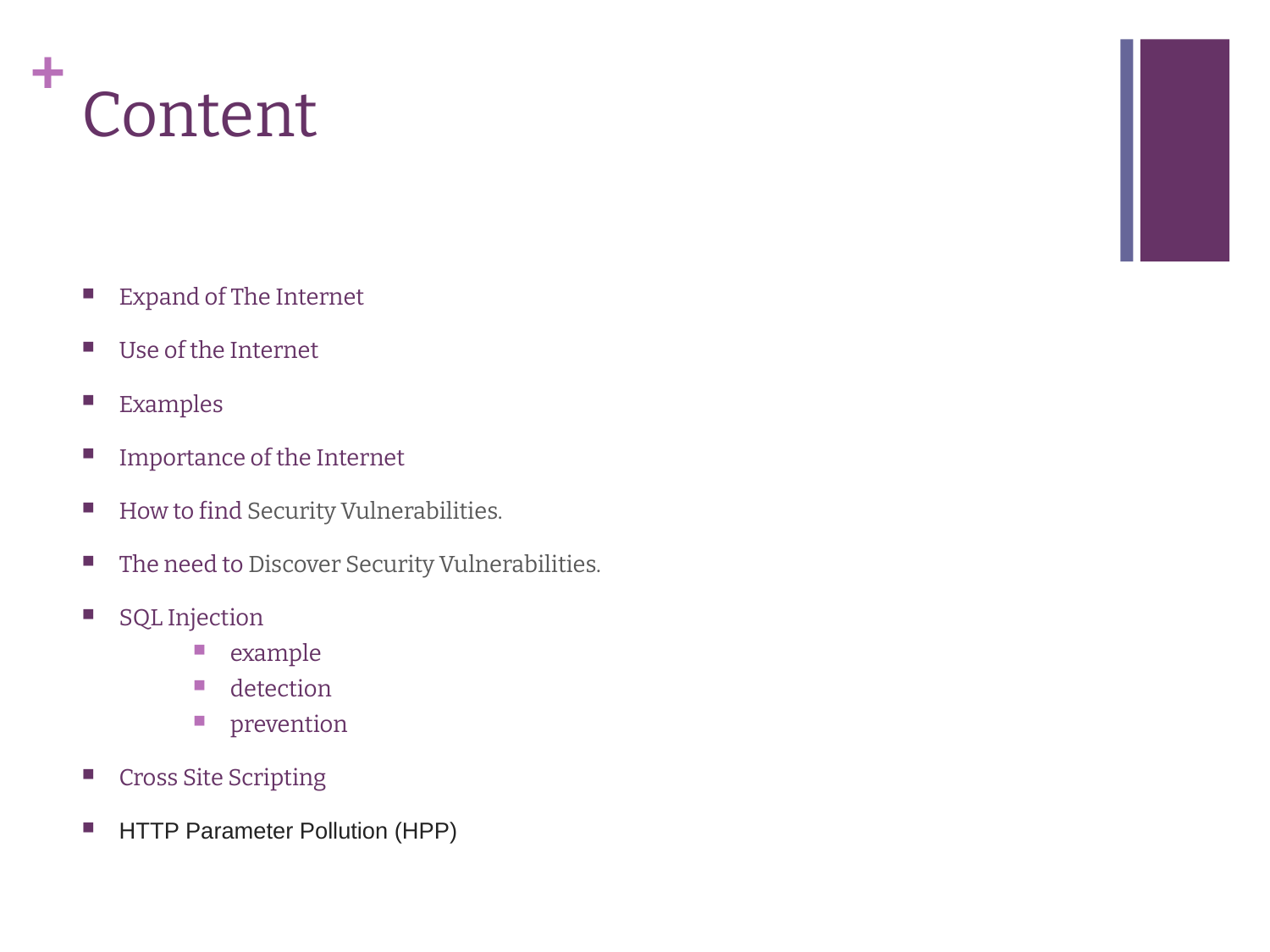

# Content
Expand of The Internet
Use of the Internet
Examples
Importance of the Internet
How to find Security Vulnerabilities.
The need to Discover Security Vulnerabilities.
SQL Injection
example
detection
prevention
Cross Site Scripting
HTTP Parameter Pollution (HPP)